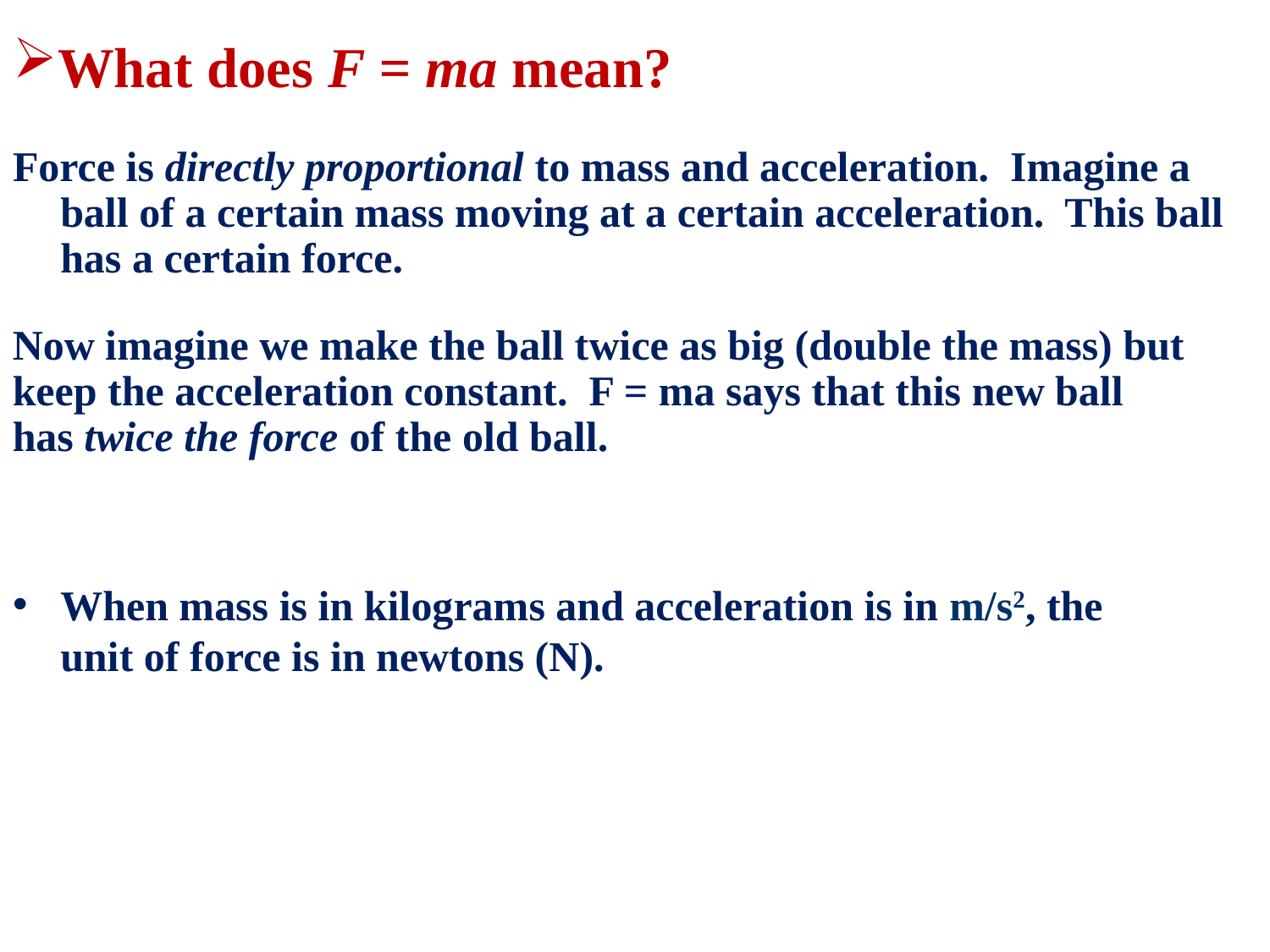

# What does F = ma mean?
Force is directly proportional to mass and acceleration.  Imagine a ball of a certain mass moving at a certain acceleration.  This ball has a certain force.
Now imagine we make the ball twice as big (double the mass) but keep the acceleration constant.  F = ma says that this new ball has twice the force of the old ball.

When mass is in kilograms and acceleration is in m/s2, the unit of force is in newtons (N).